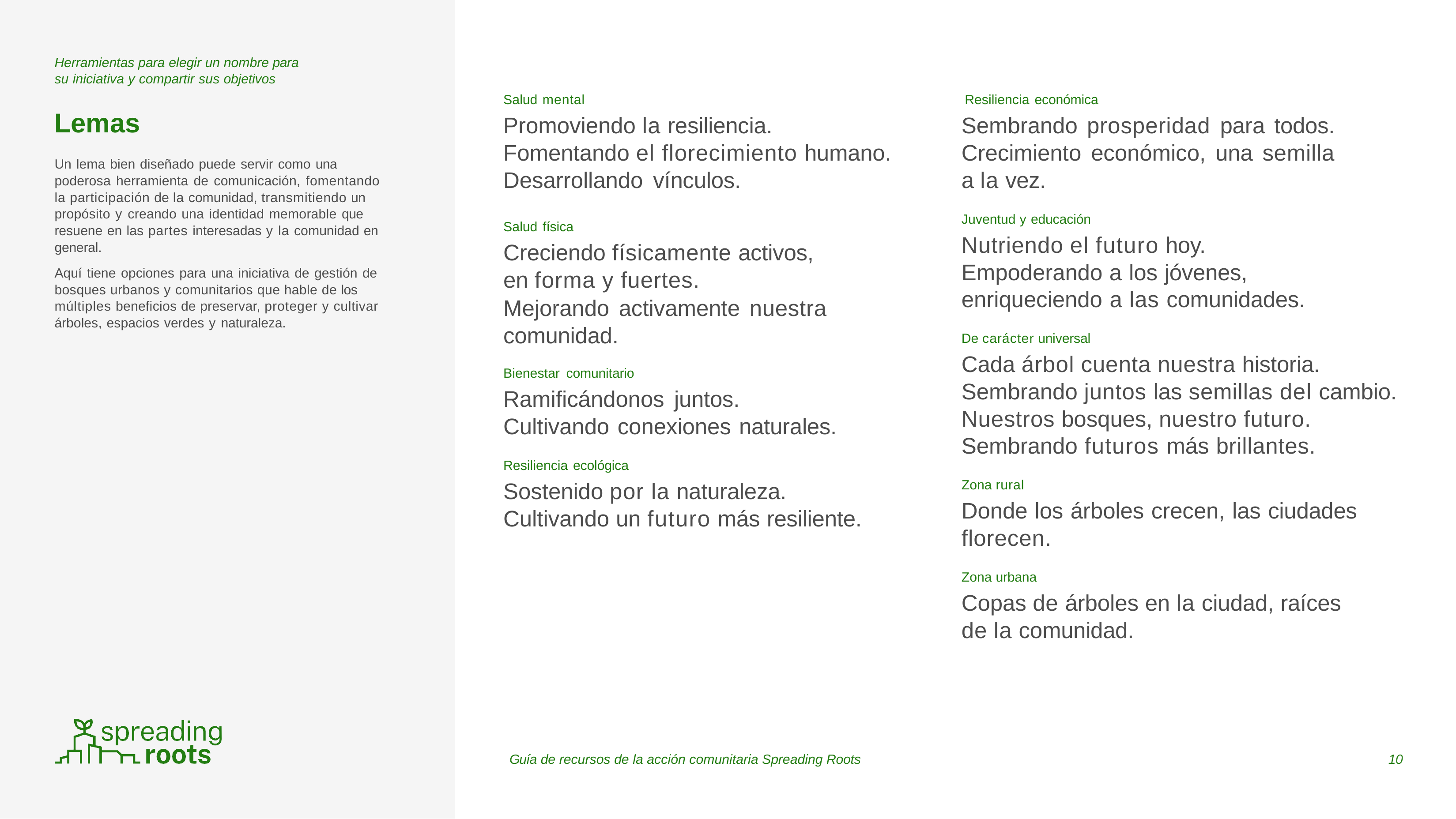

Herramientas para elegir un nombre para su iniciativa y compartir sus objetivos
Resiliencia económica
Sembrando prosperidad para todos. Crecimiento económico, una semilla a la vez.
Juventud y educación
Nutriendo el futuro hoy. Empoderando a los jóvenes, enriqueciendo a las comunidades.
De carácter universal
Cada árbol cuenta nuestra historia. Sembrando juntos las semillas del cambio. Nuestros bosques, nuestro futuro.
Sembrando futuros más brillantes.
Zona rural
Donde los árboles crecen, las ciudades florecen.
Zona urbana
Copas de árboles en la ciudad, raíces de la comunidad.
Salud mental
Promoviendo la resiliencia. Fomentando el florecimiento humano. Desarrollando vínculos.
Salud física
Creciendo físicamente activos, en forma y fuertes.
Mejorando activamente nuestra comunidad.
Bienestar comunitario
Ramificándonos juntos. Cultivando conexiones naturales.
Resiliencia ecológica
Sostenido por la naturaleza. Cultivando un futuro más resiliente.
Lemas
Un lema bien diseñado puede servir como una poderosa herramienta de comunicación, fomentando la participación de la comunidad, transmitiendo un propósito y creando una identidad memorable que resuene en las partes interesadas y la comunidad en general.
Aquí tiene opciones para una iniciativa de gestión de bosques urbanos y comunitarios que hable de los múltiples beneficios de preservar, proteger y cultivar árboles, espacios verdes y naturaleza.
Guía de recursos de la acción comunitaria Spreading Roots
10